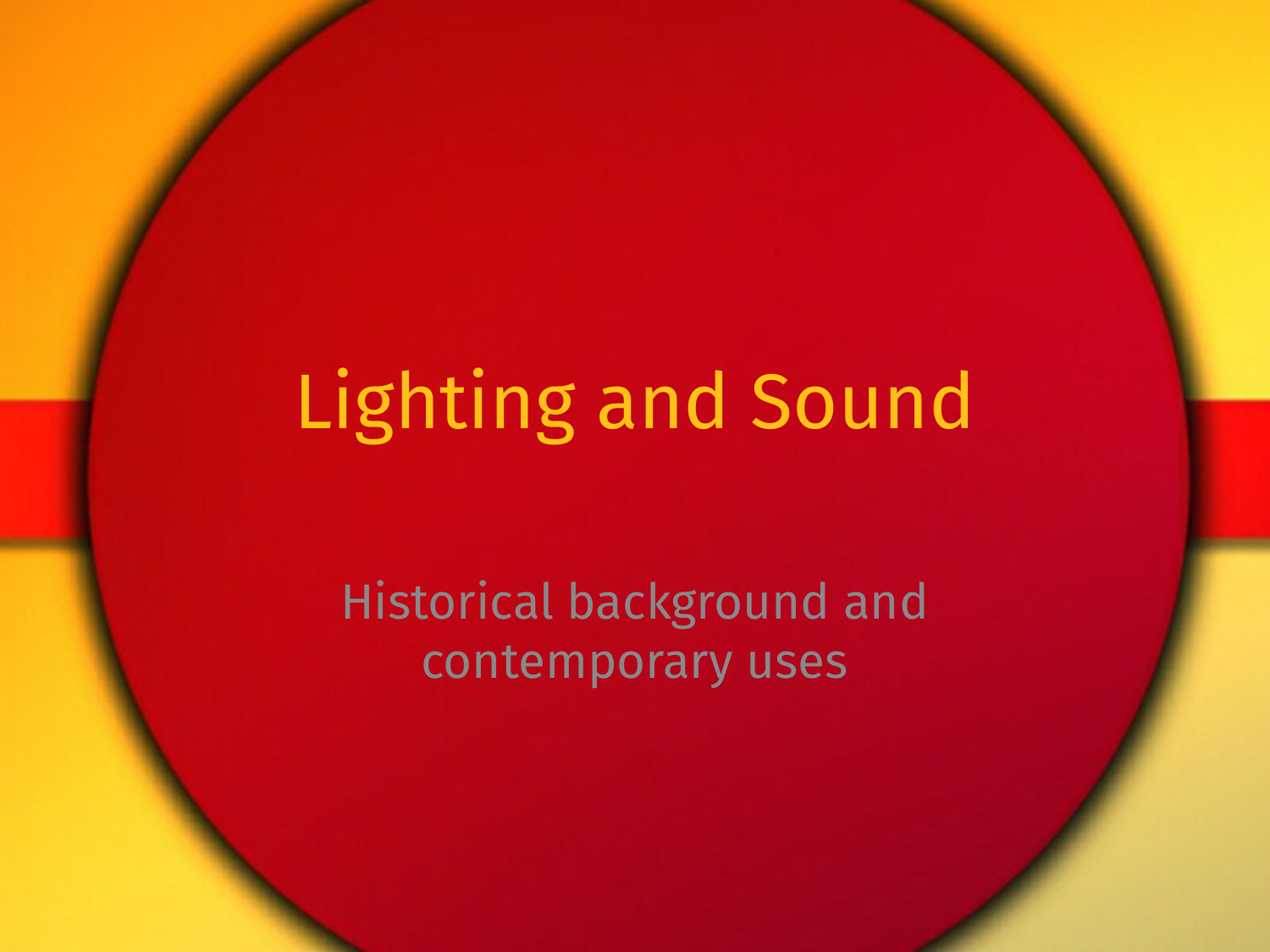

Lighting and Sound
Historical background and contemporary uses